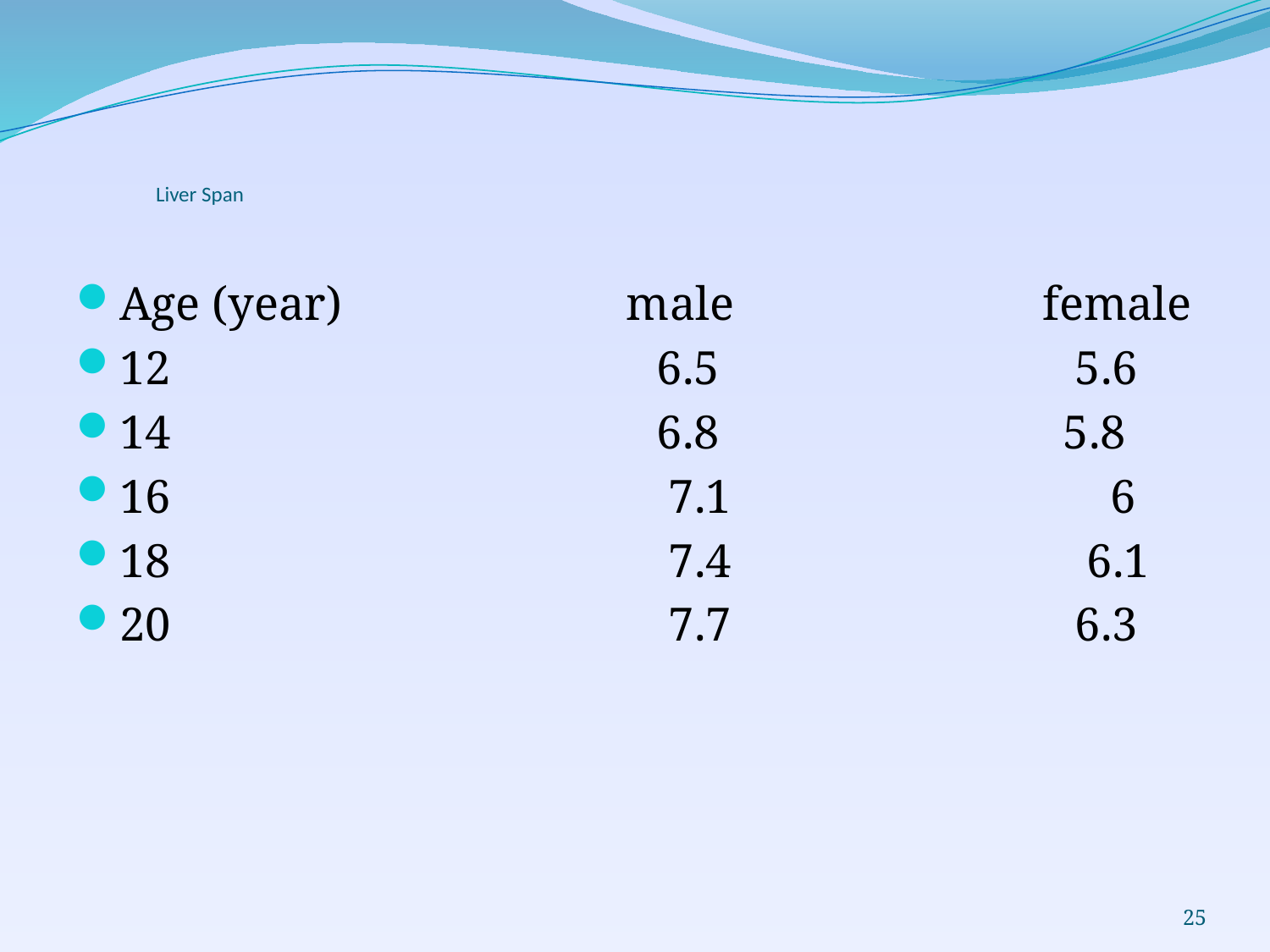

# Liver Span
Age (year)                        male                          female
12                                         6.5                              5.6
14                                         6.8                             5.8
16                                          7.1                                6
18                                          7.4                              6.1
20                                          7.7                             6.3

25